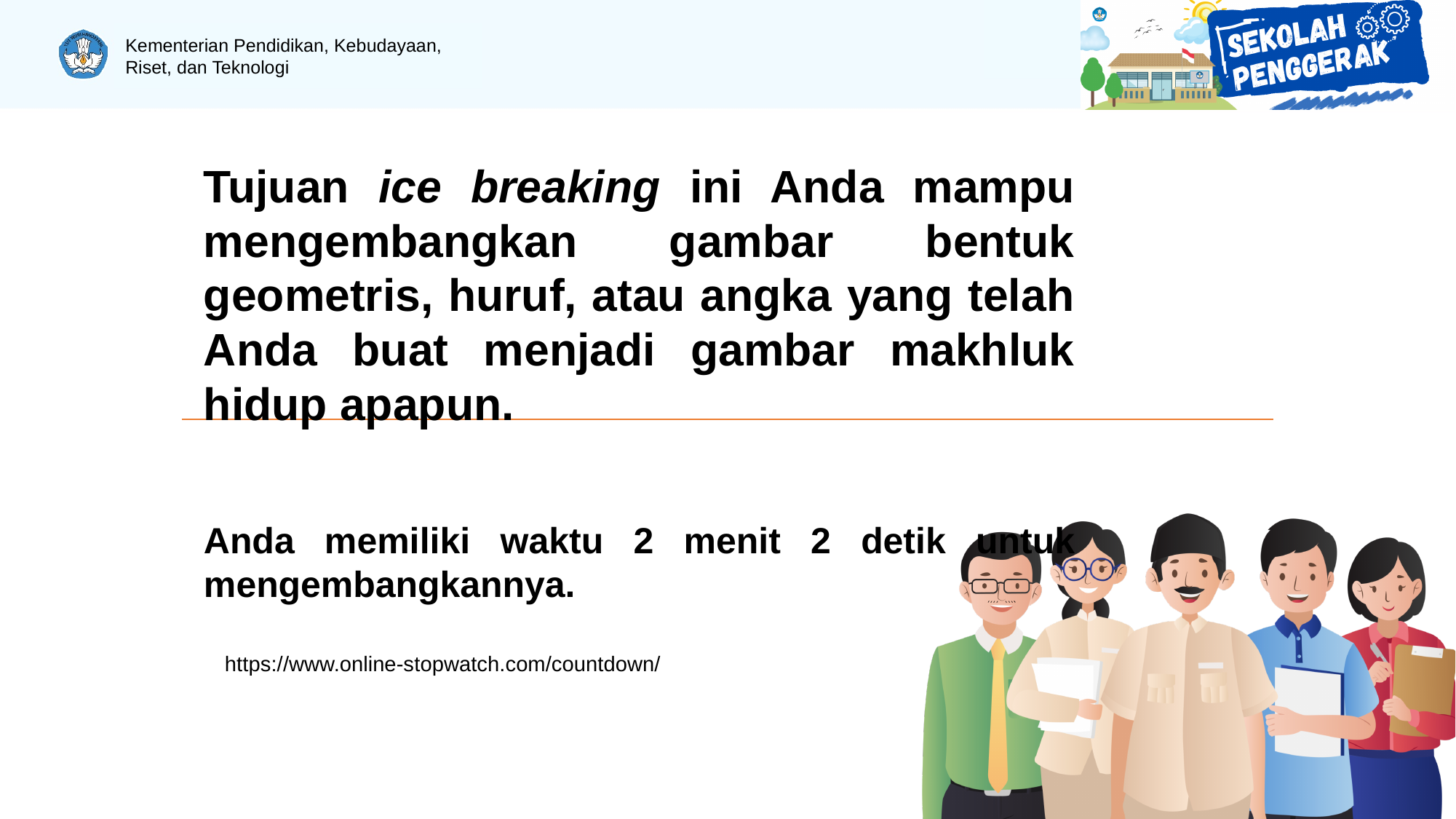

Tujuan ice breaking ini Anda mampu mengembangkan gambar bentuk geometris, huruf, atau angka yang telah Anda buat menjadi gambar makhluk hidup apapun.

Anda memiliki waktu 2 menit 2 detik untuk mengembangkannya.
https://www.online-stopwatch.com/countdown/